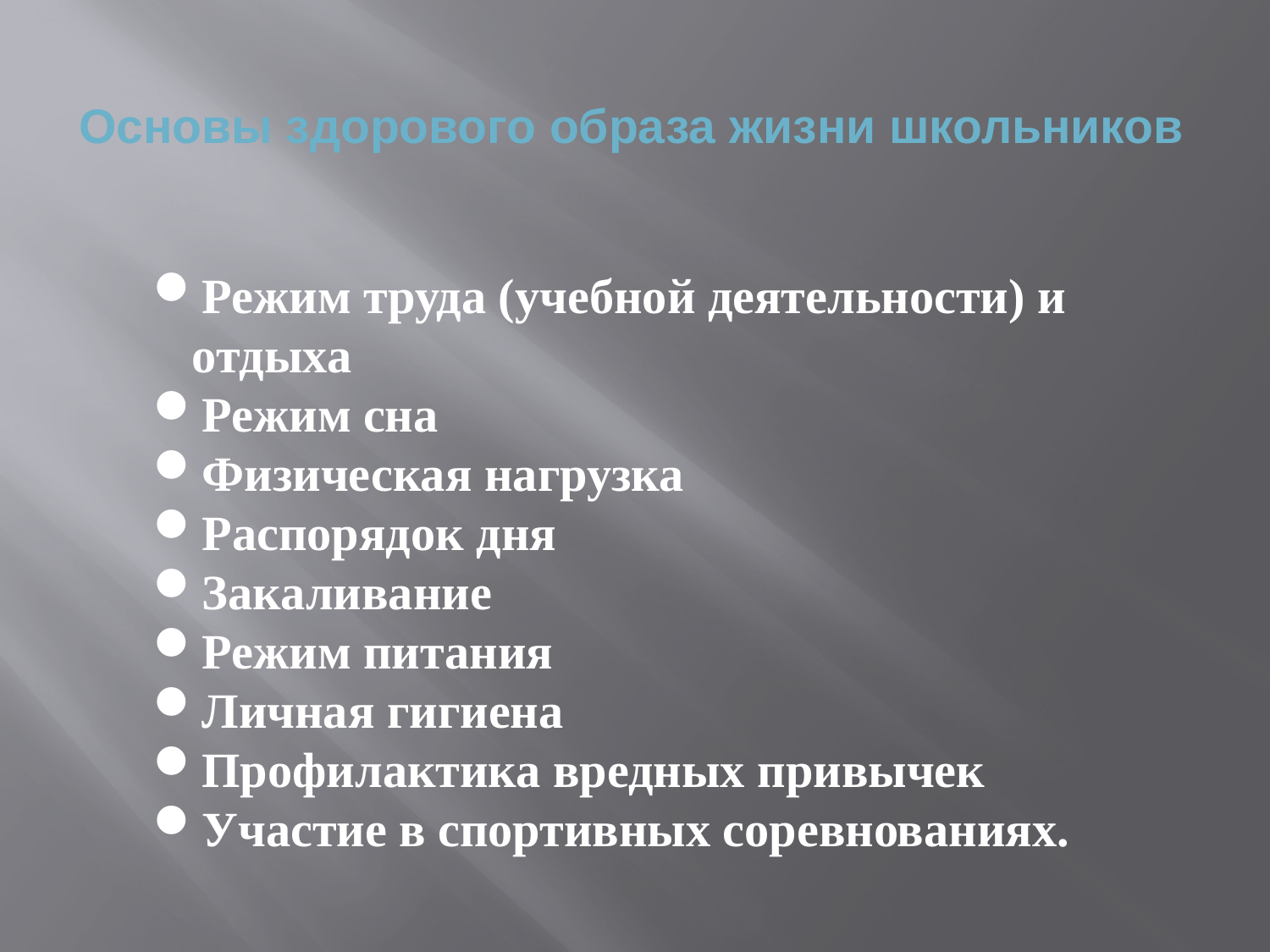

# Основы здорового образа жизни школьников
Режим труда (учебной деятельности) и отдыха
Режим сна
Физическая нагрузка
Распорядок дня
Закаливание
Режим питания
Личная гигиена
Профилактика вредных привычек
Участие в спортивных соревнованиях.